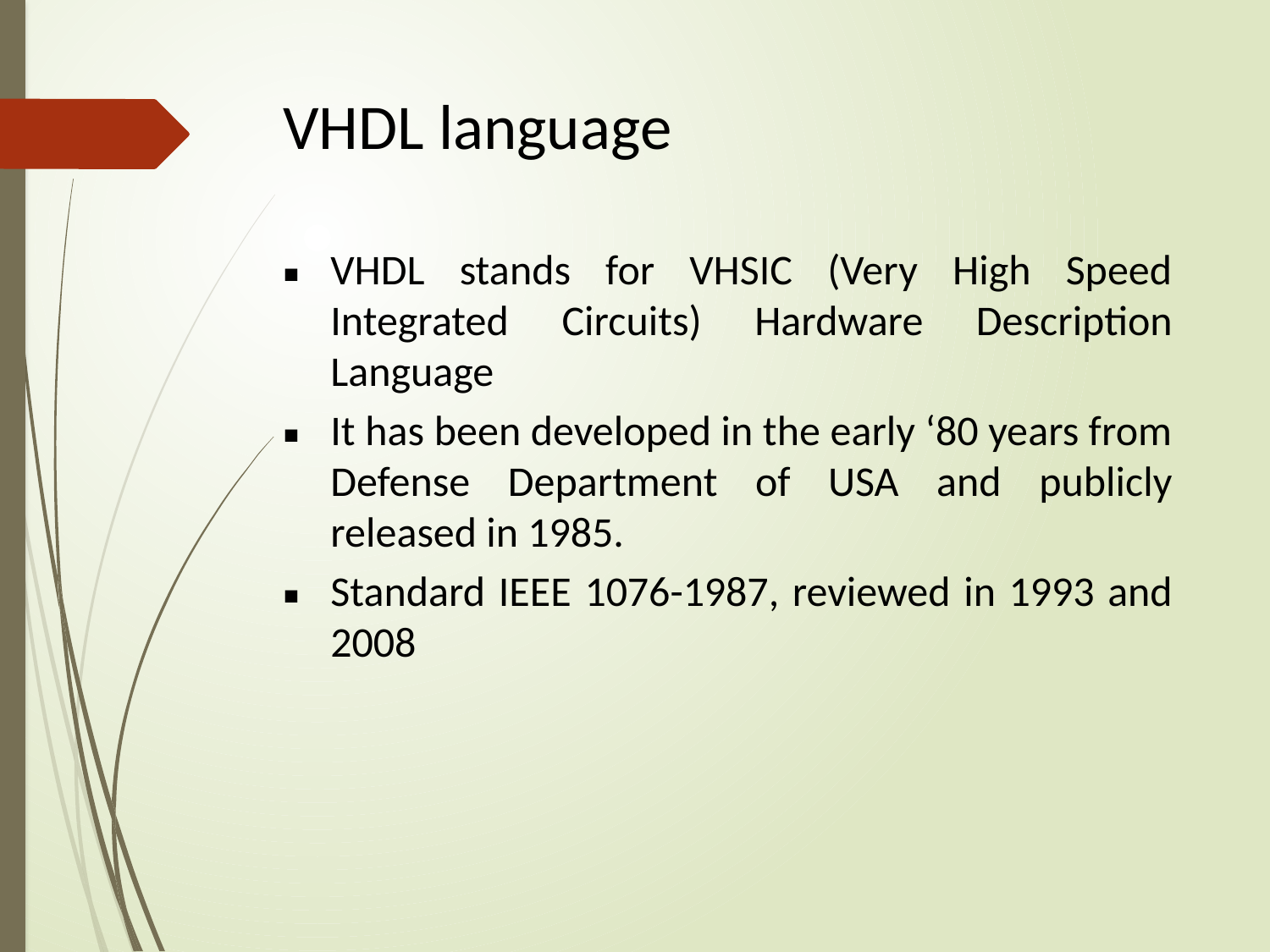

# VHDL language
VHDL stands for VHSIC (Very High Speed Integrated Circuits) Hardware Description Language
It has been developed in the early ‘80 years from Defense Department of USA and publicly released in 1985.
Standard IEEE 1076-1987, reviewed in 1993 and 2008